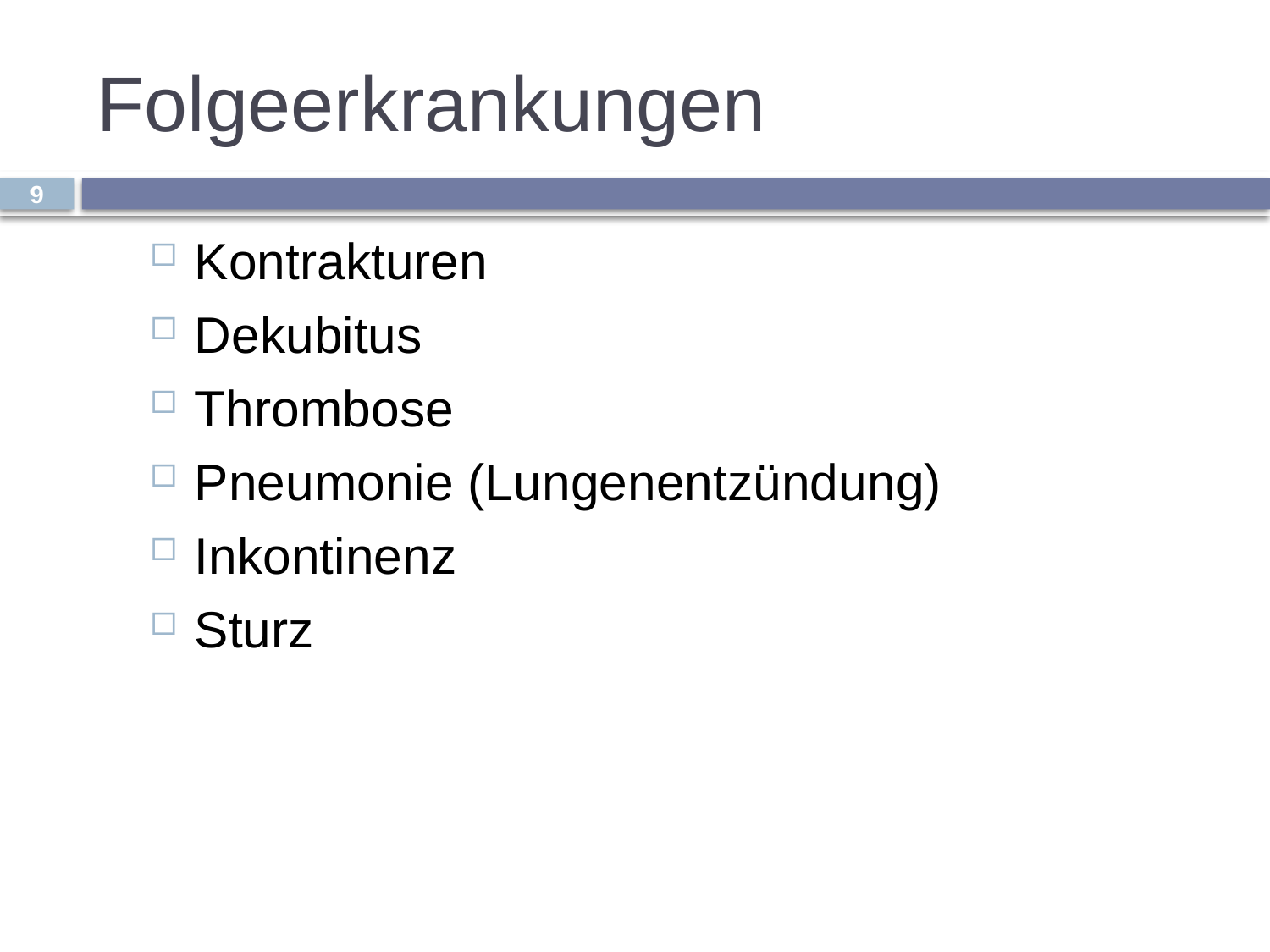

# Folgeerkrankungen
9
Kontrakturen
Dekubitus
Thrombose
Pneumonie (Lungenentzündung)
Inkontinenz
Sturz